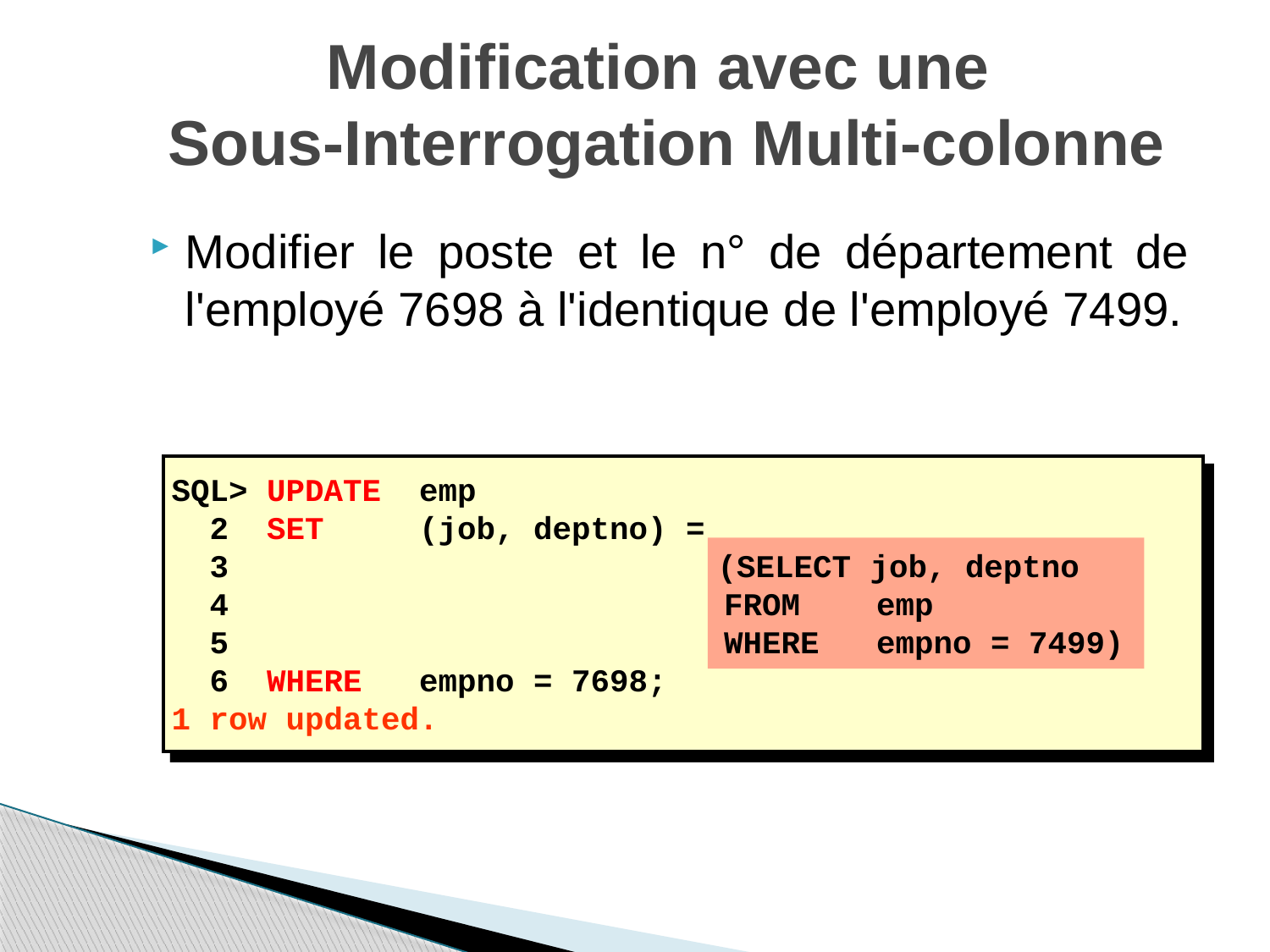

# Modification avec une Sous-Interrogation Multi-colonne
Modifier le poste et le n° de département de l'employé 7698 à l'identique de l'employé 7499.

SQL> UPDATE  emp
  2  SET     (job, deptno) =
  3				  (SELECT job, deptno
  4                          FROM    emp
  5                          WHERE   empno = 7499)
  6  WHERE   empno = 7698;
1 row updated.